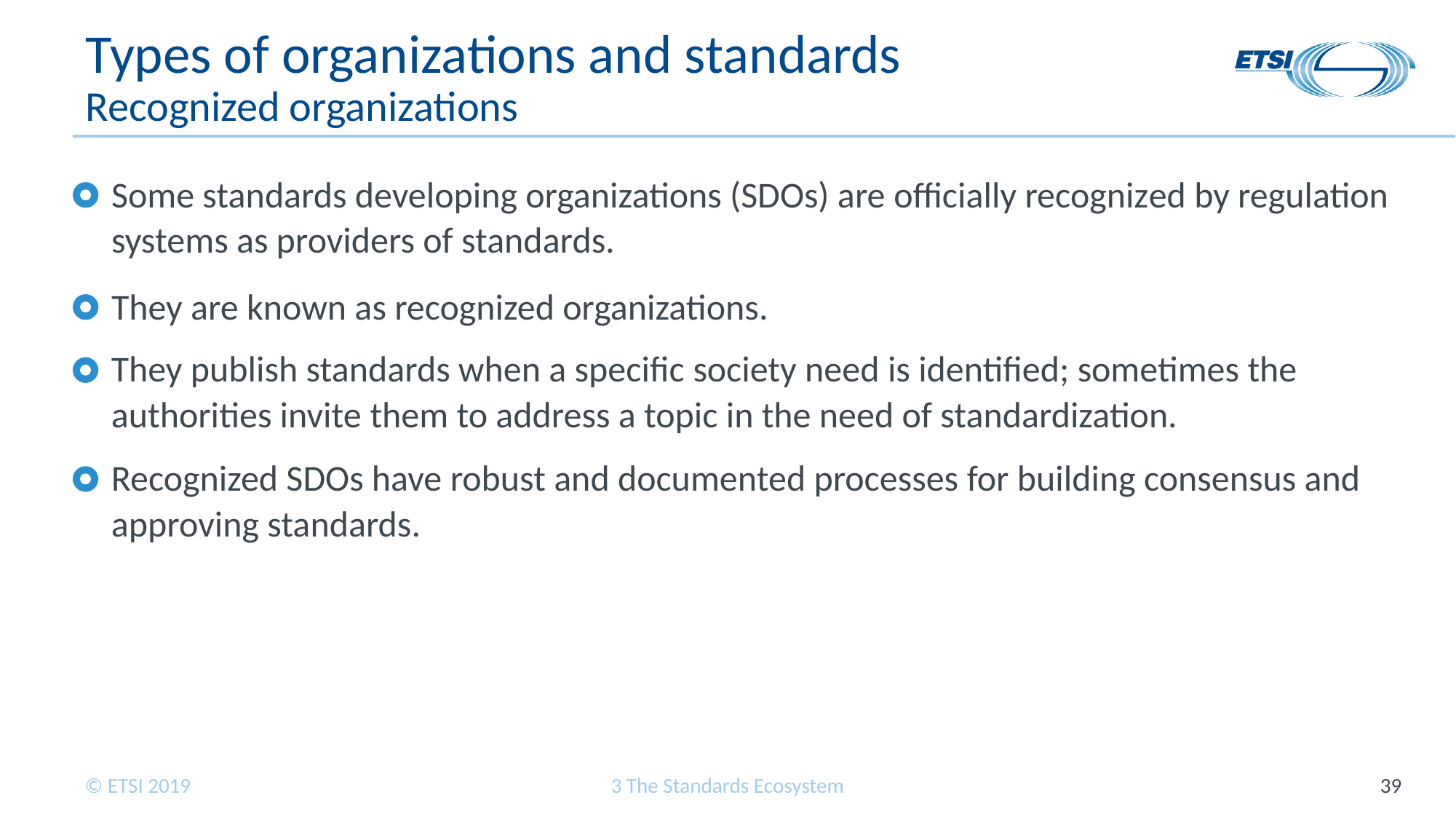

# Types of organizations and standards Recognized organizations
Some standards developing organizations (SDOs) are officially recognized by regulation systems as providers of standards.

They are known as recognized organizations.

They publish standards when a specific society need is identified; sometimes the authorities invite them to address a topic in the need of standardization.

Recognized SDOs have robust and documented processes for building consensus and approving standards.

3 The Standards Ecosystem